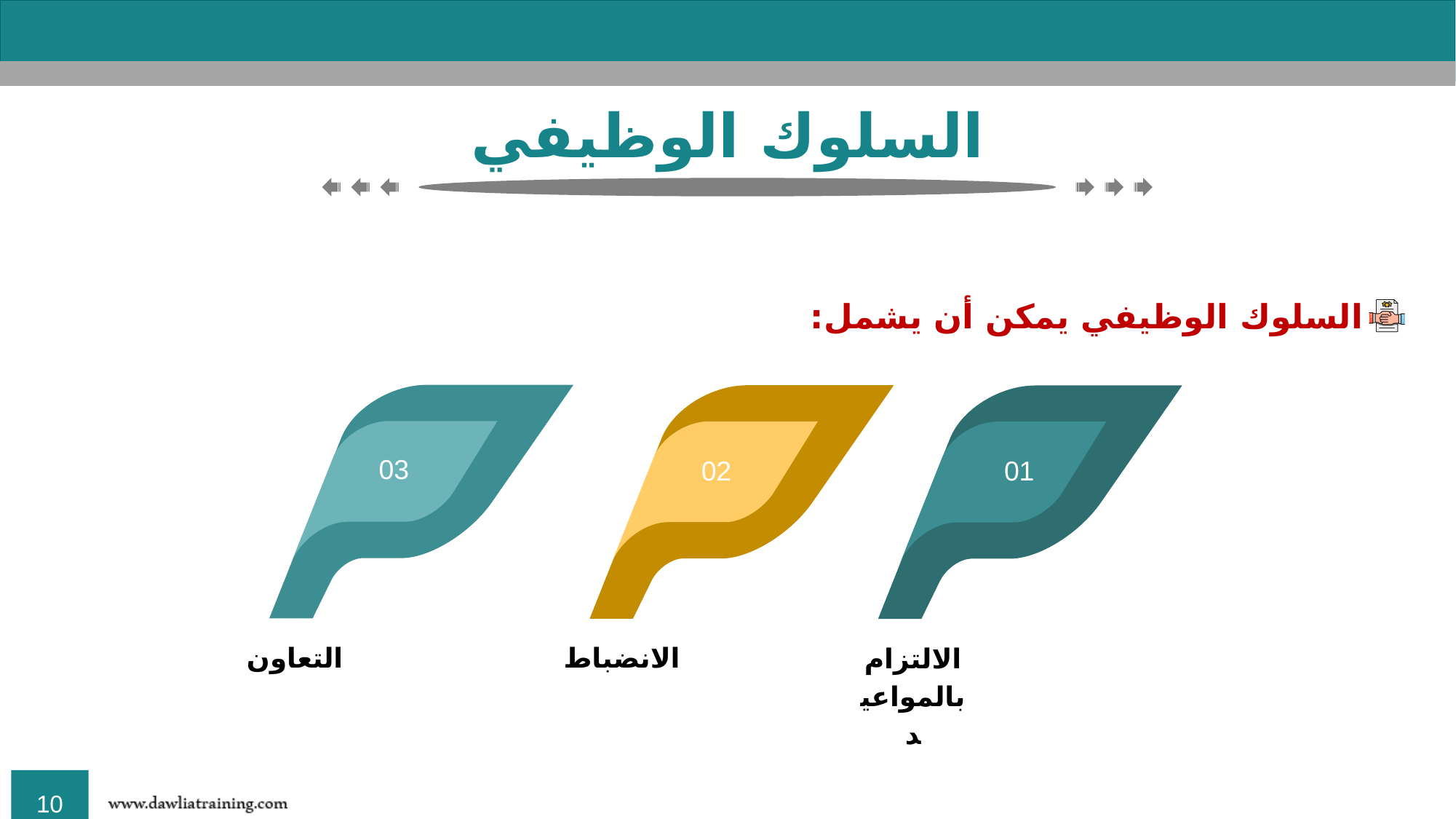

السلوك الوظيفي

السلوك الوظيفي يمكن أن يشمل:

03
التعاون

02
الانضباط

01
الالتزام بالمواعيد